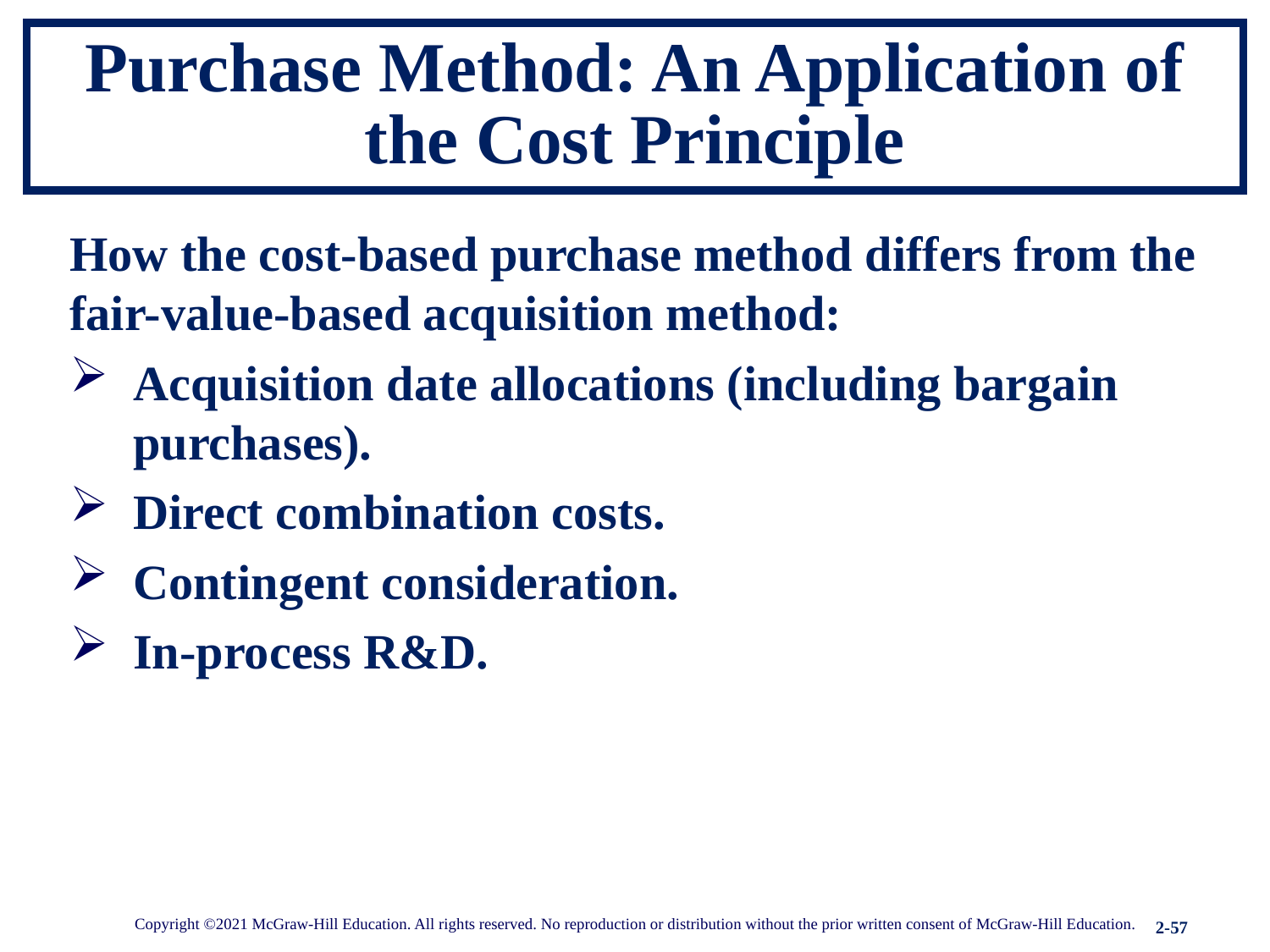

# Purchase Method: An Application of the Cost Principle
How the cost-based purchase method differs from the fair-value-based acquisition method:
Acquisition date allocations (including bargain purchases).
Direct combination costs.
Contingent consideration.
In-process R&D.
Copyright ©2021 McGraw-Hill Education. All rights reserved. No reproduction or distribution without the prior written consent of McGraw-Hill Education.
2-57